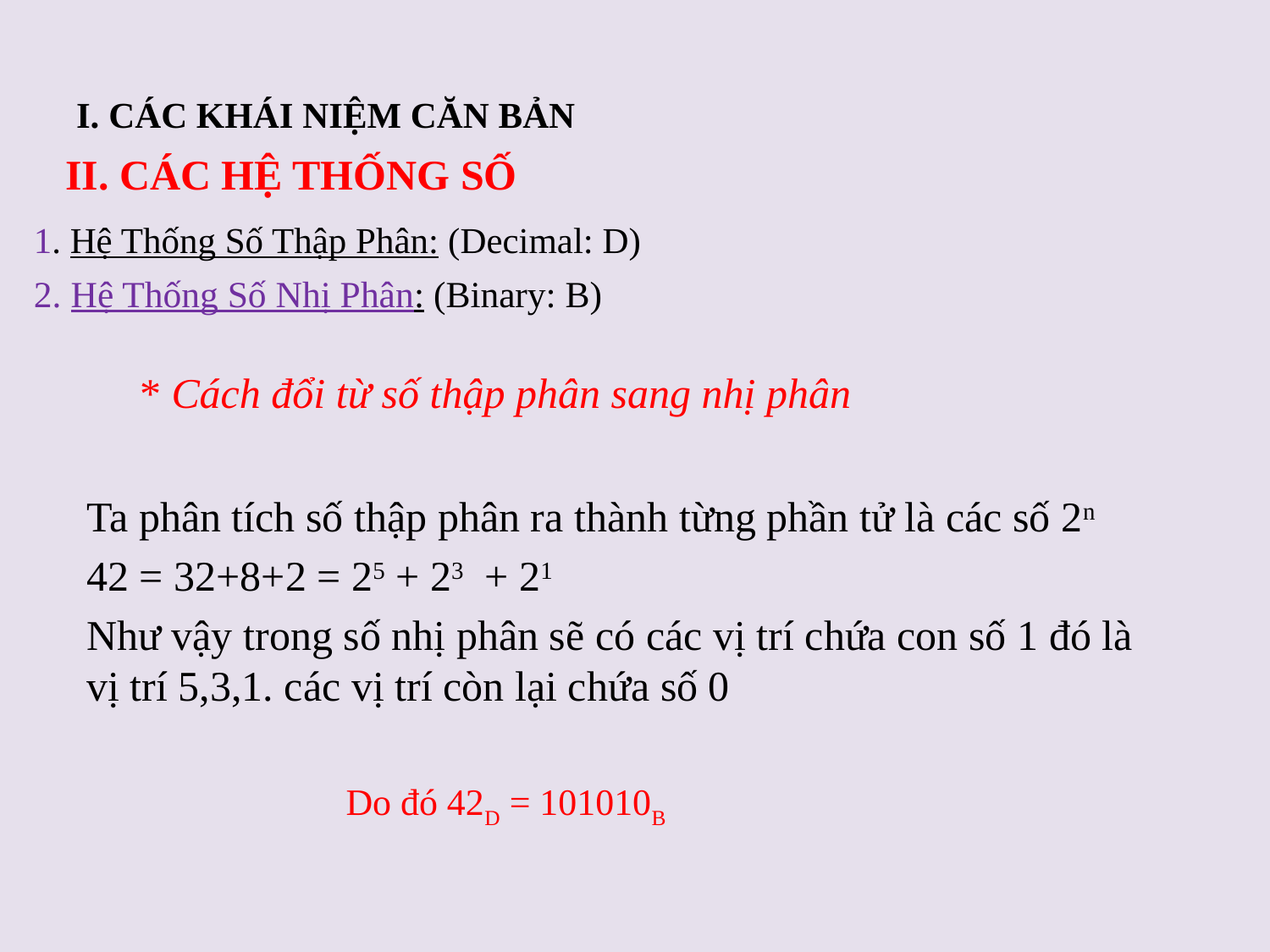

I. Các khái niệm căn bản
II. Các hệ thống số
1. Hệ Thống Số Thập Phân: (Decimal: D)
2. Hệ Thống Số Nhị Phân: (Binary: B)
* Cách đổi từ số thập phân sang nhị phân
Ta phân tích số thập phân ra thành từng phần tử là các số 2n
42 = 32+8+2 = 25 + 23  + 21
Như vậy trong số nhị phân sẽ có các vị trí chứa con số 1 đó là vị trí 5,3,1. các vị trí còn lại chứa số 0

Do đó 42D = 101010B